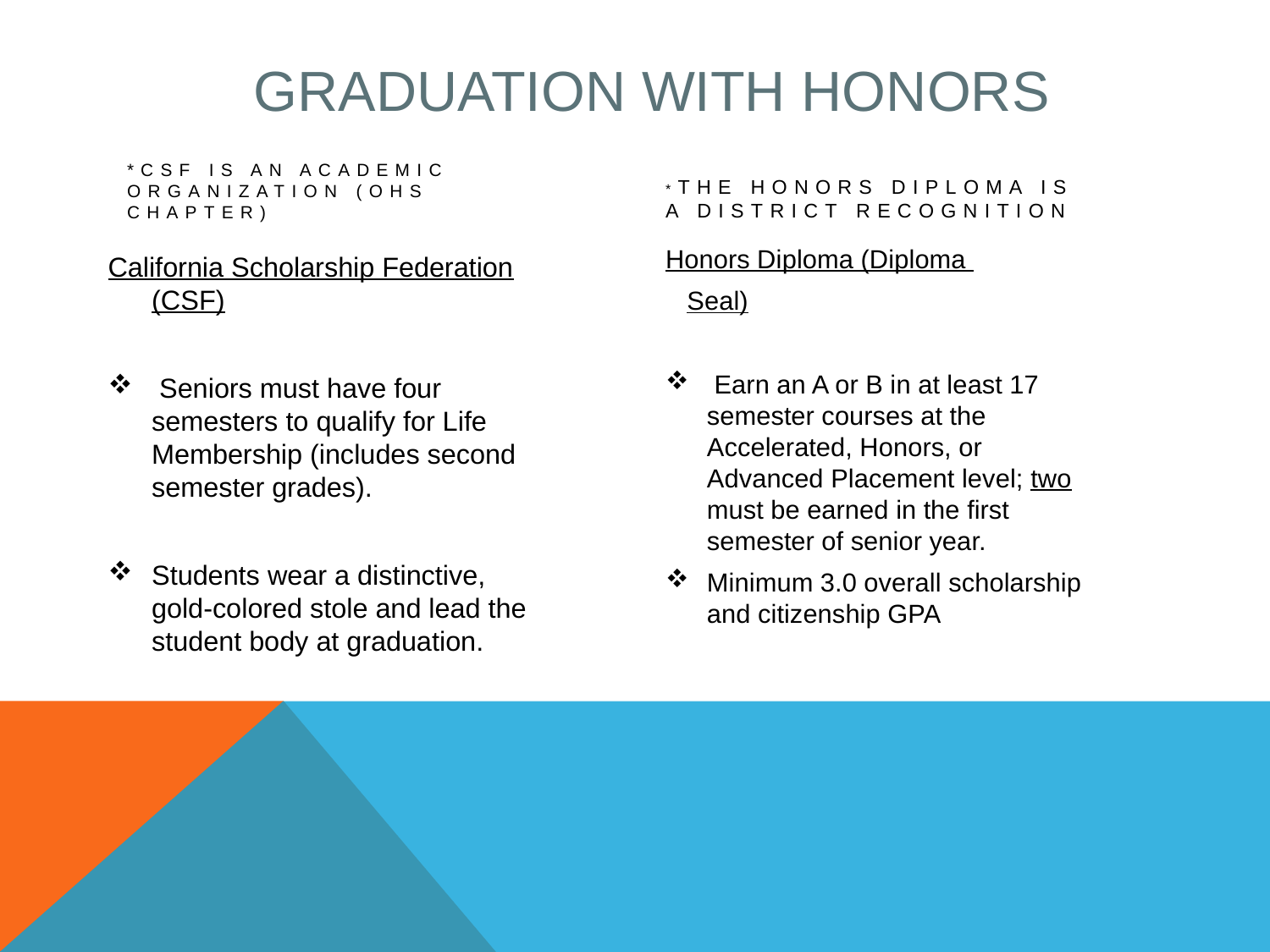

# GRADUATION WITH HONORS
*CSF is an Academic Organization (OHS Chapter)
*The Honors Diploma is a District Recognition
Honors Diploma (Diploma
   Seal)

 Earn an A or B in at least 17 semester courses at the Accelerated, Honors, or Advanced Placement level; two must be earned in the first semester of senior year.
Minimum 3.0 overall scholarship and citizenship GPA
California Scholarship Federation (CSF)

 Seniors must have four semesters to qualify for Life Membership (includes second semester grades).

Students wear a distinctive, gold-colored stole and lead the student body at graduation.